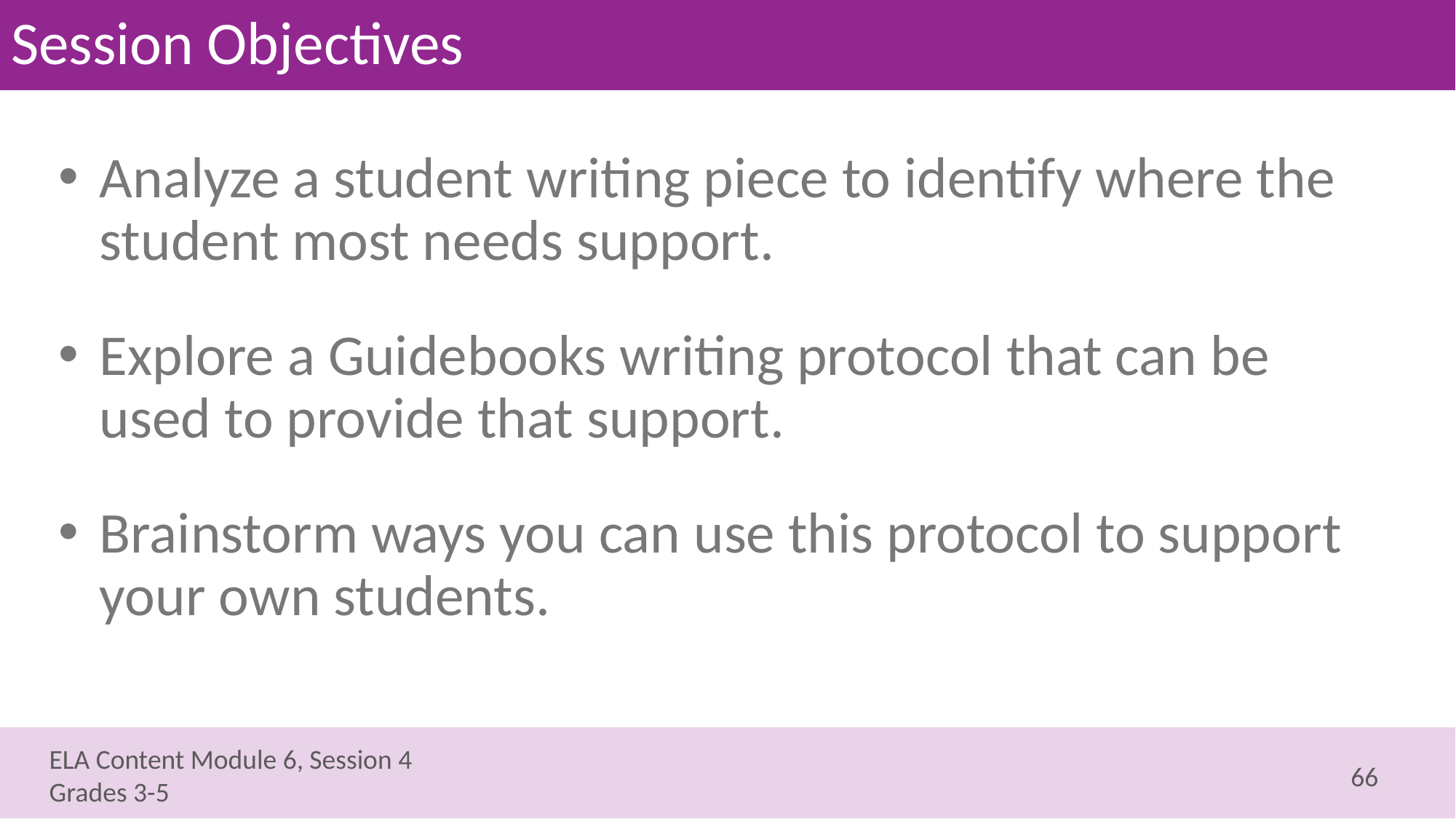

# Session Objectives
Analyze a student writing piece to identify where the student most needs support.

Explore a Guidebooks writing protocol that can be used to provide that support.

Brainstorm ways you can use this protocol to support your own students.
66